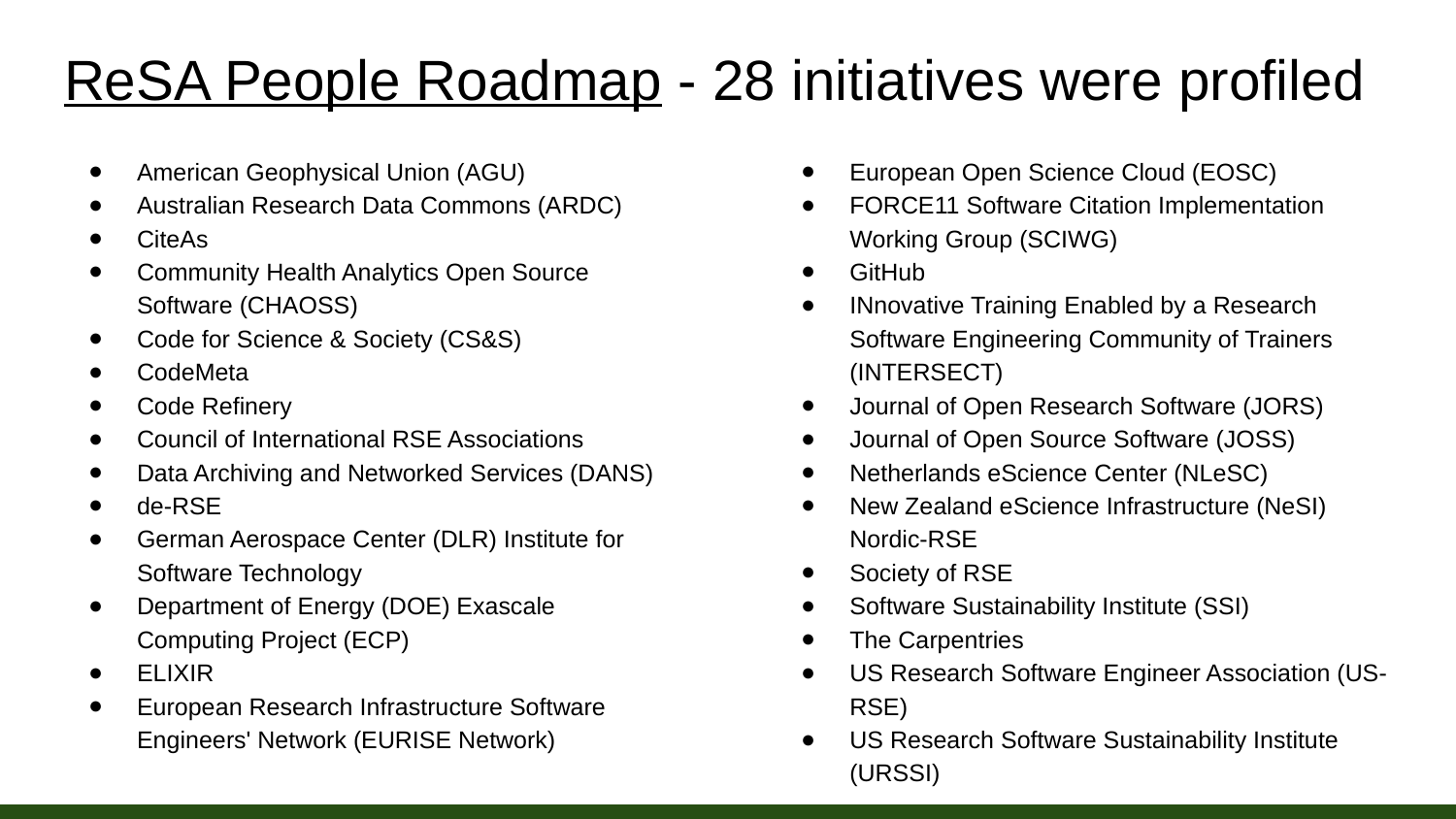

# ReSA People Roadmap - 28 initiatives were profiled
American Geophysical Union (AGU)
Australian Research Data Commons (ARDC)
CiteAs
Community Health Analytics Open Source Software (CHAOSS)
Code for Science & Society (CS&S)
CodeMeta
Code Refinery
Council of International RSE Associations
Data Archiving and Networked Services (DANS)
de-RSE
German Aerospace Center (DLR) Institute for Software Technology
Department of Energy (DOE) Exascale Computing Project (ECP)
ELIXIR
European Research Infrastructure Software Engineers' Network (EURISE Network)
European Open Science Cloud (EOSC)
FORCE11 Software Citation Implementation Working Group (SCIWG)
GitHub
INnovative Training Enabled by a Research Software Engineering Community of Trainers (INTERSECT)
Journal of Open Research Software (JORS)
Journal of Open Source Software (JOSS)
Netherlands eScience Center (NLeSC)
New Zealand eScience Infrastructure (NeSI) Nordic-RSE
Society of RSE
Software Sustainability Institute (SSI)
The Carpentries
US Research Software Engineer Association (US-RSE)
US Research Software Sustainability Institute (URSSI)